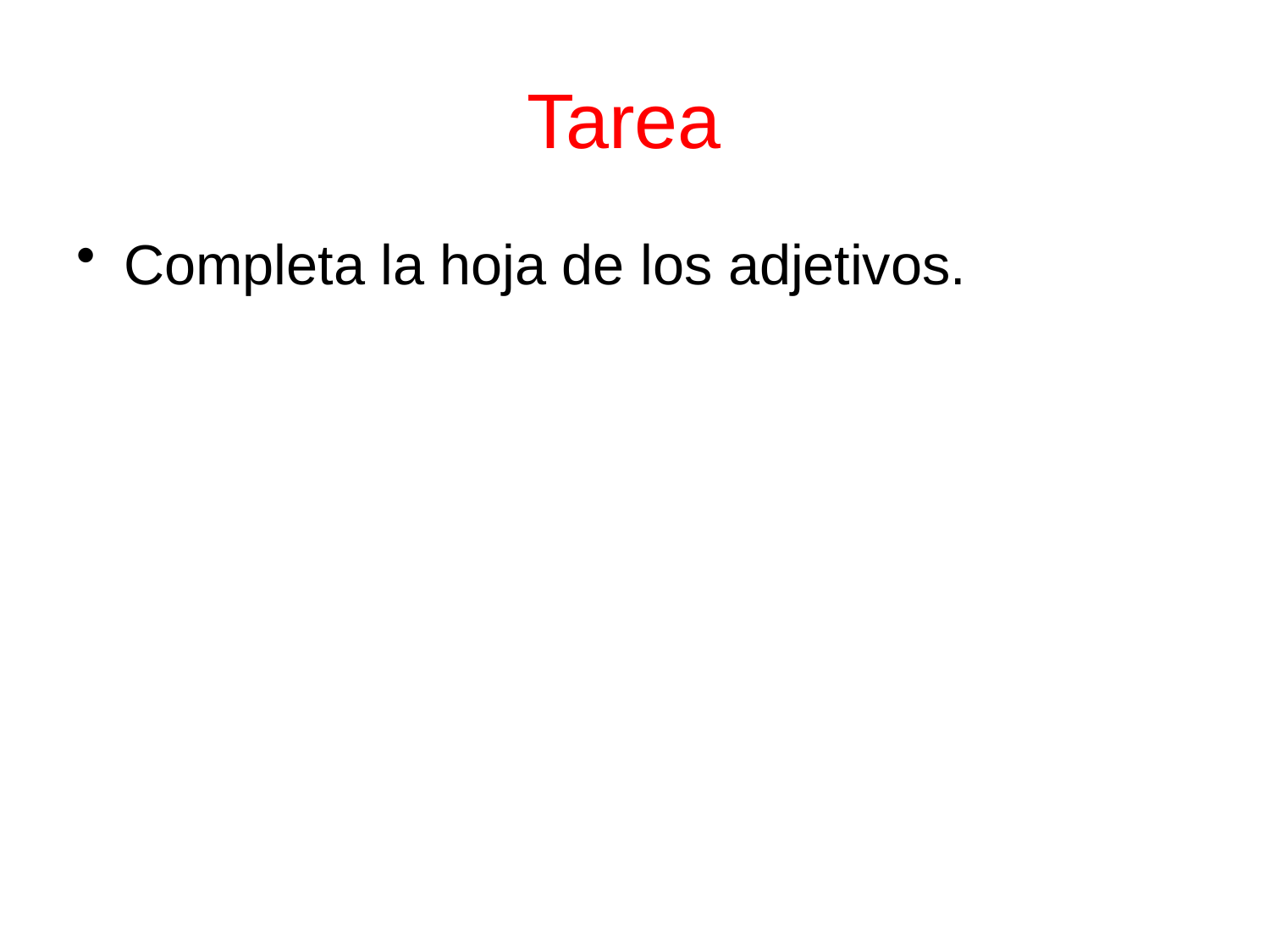

# Tarea
Completa la hoja de los adjetivos.